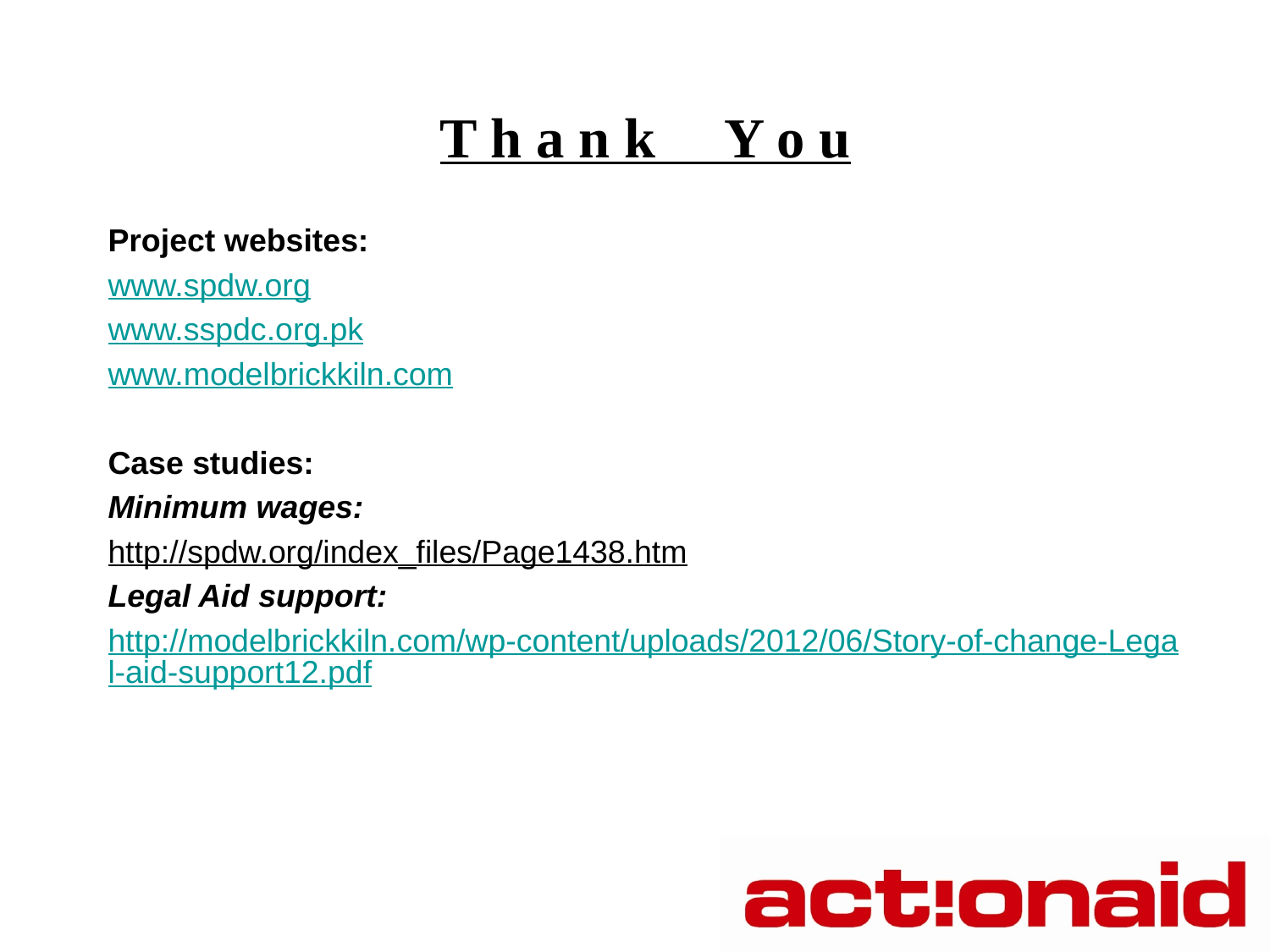

T h a n k     Y o u

Project websites:
www.spdw.org
www.sspdc.org.pk
www.modelbrickkiln.com

Case studies:
Minimum wages:
http://spdw.org/index_files/Page1438.htm
Legal Aid support:
http://modelbrickkiln.com/wp-content/uploads/2012/06/Story-of-change-Legal-aid-support12.pdf